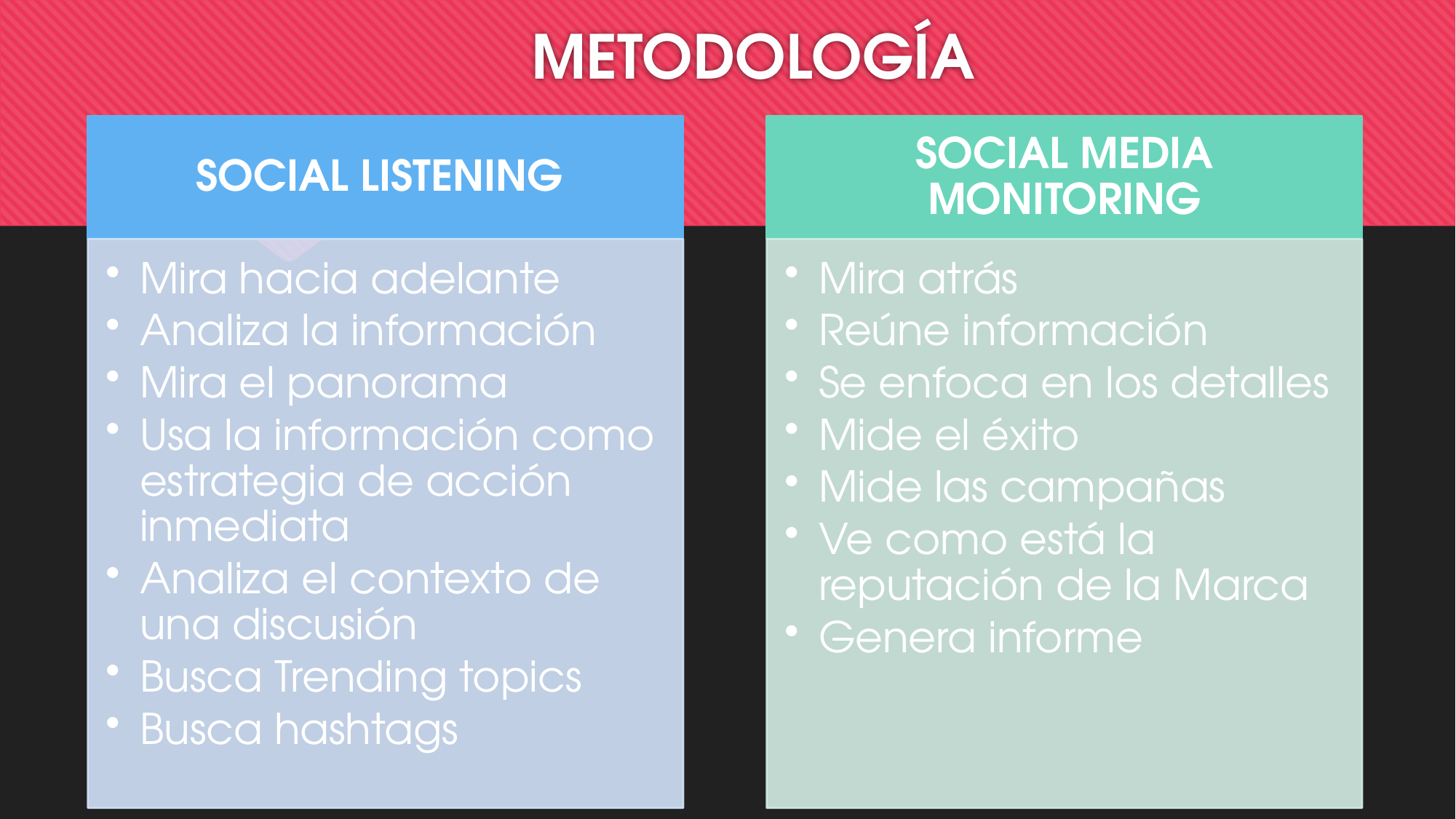

# METODOLOGÍA
SOCIAL LISTENING
Mira hacia adelante
Analiza la información
Mira el panorama
Usa la información como estrategia de acción inmediata
Analiza el contexto de una discusión
Busca Trending topics
Busca hashtags
SOCIAL MEDIA MONITORING
Mira atrás
Reúne información
Se enfoca en los detalles
Mide el éxito
Mide las campañas
Ve como está la reputación de la Marca
Genera informe